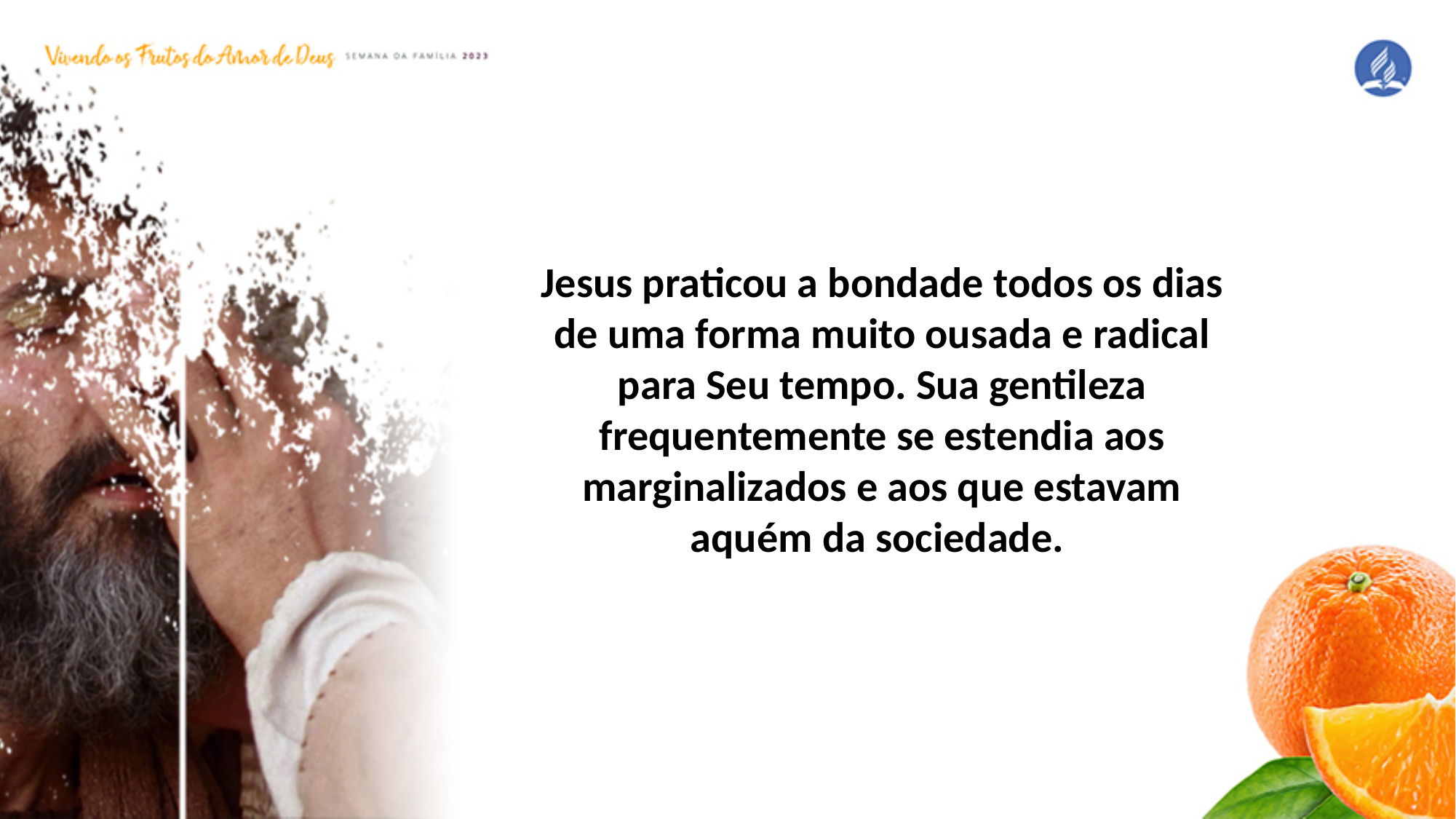

Jesus praticou a bondade todos os dias de uma forma muito ousada e radical para Seu tempo. Sua gentileza frequentemente se estendia aos marginalizados e aos que estavam aquém da sociedade.